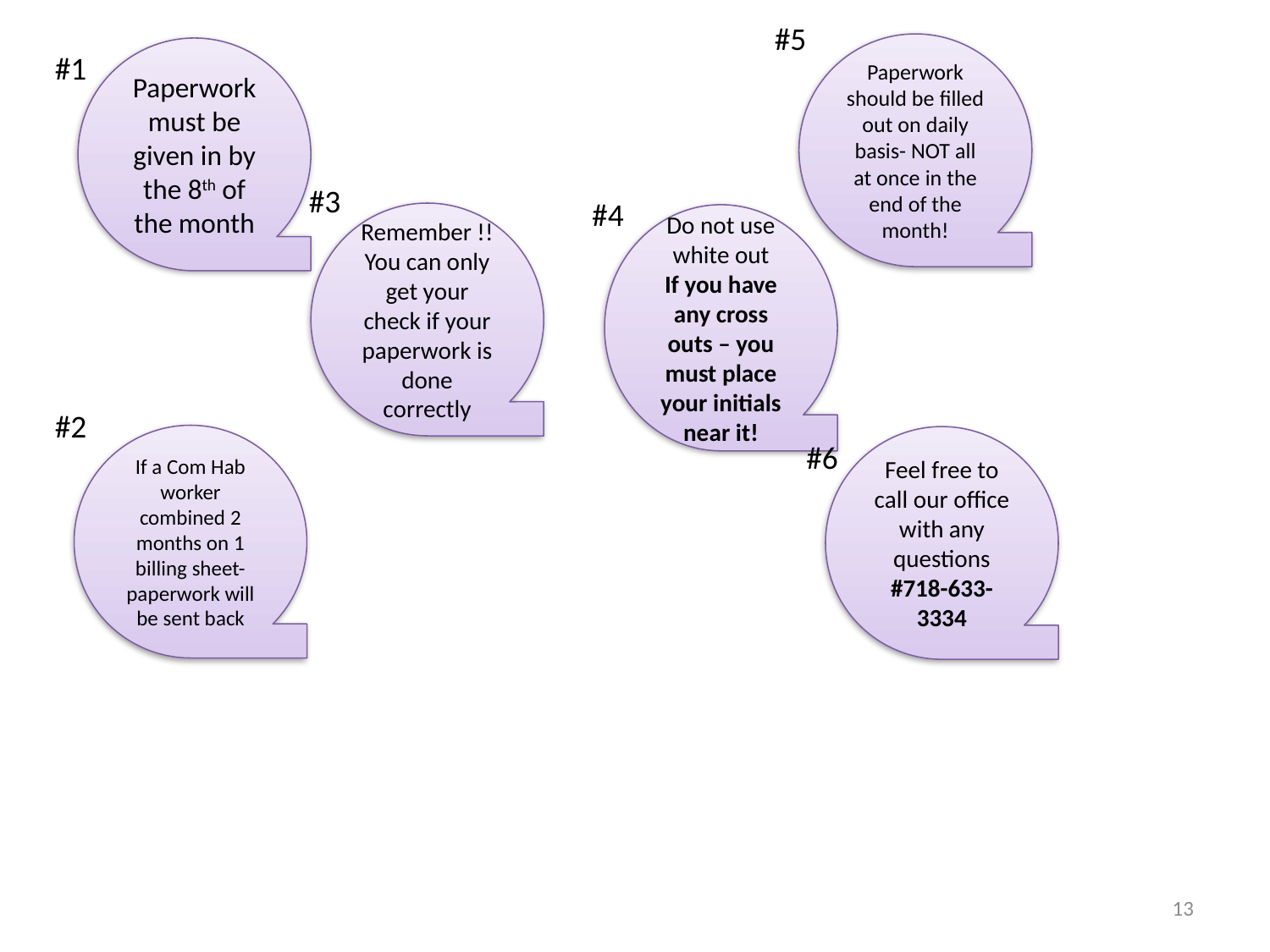

#5
Paperwork should be filled out on daily basis- NOT all at once in the end of the month!
Paperwork must be given in by the 8th of the month
#1
#3
#4
Remember !! You can only get your check if your paperwork is done correctly
Do not use white out
If you have any cross outs – you must place your initials near it!
#2
If a Com Hab worker combined 2 months on 1 billing sheet- paperwork will be sent back
Feel free to call our office with any questions
#718-633-3334
#6
13